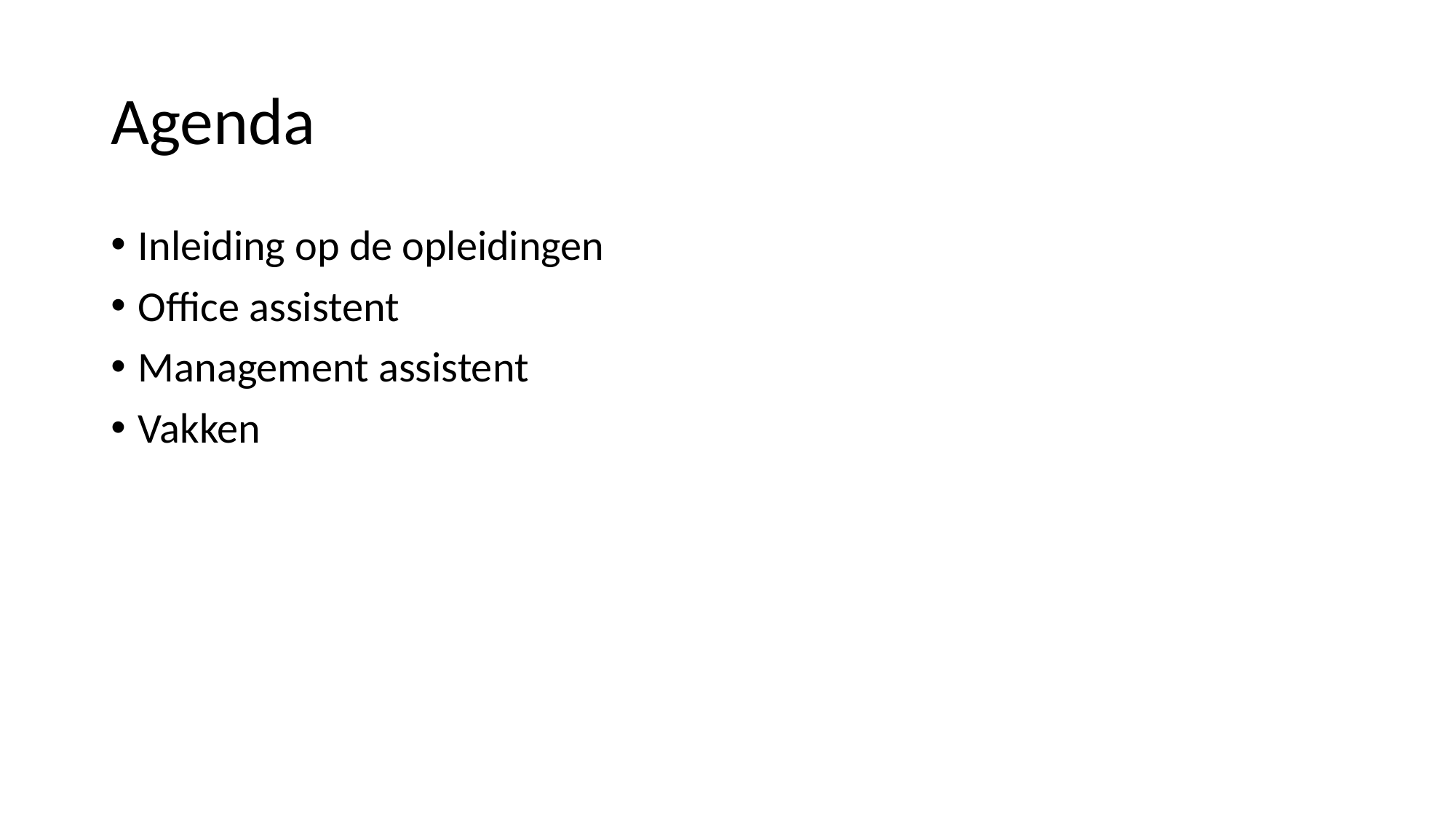

# Agenda
Inleiding op de opleidingen
Office assistent
Management assistent
Vakken